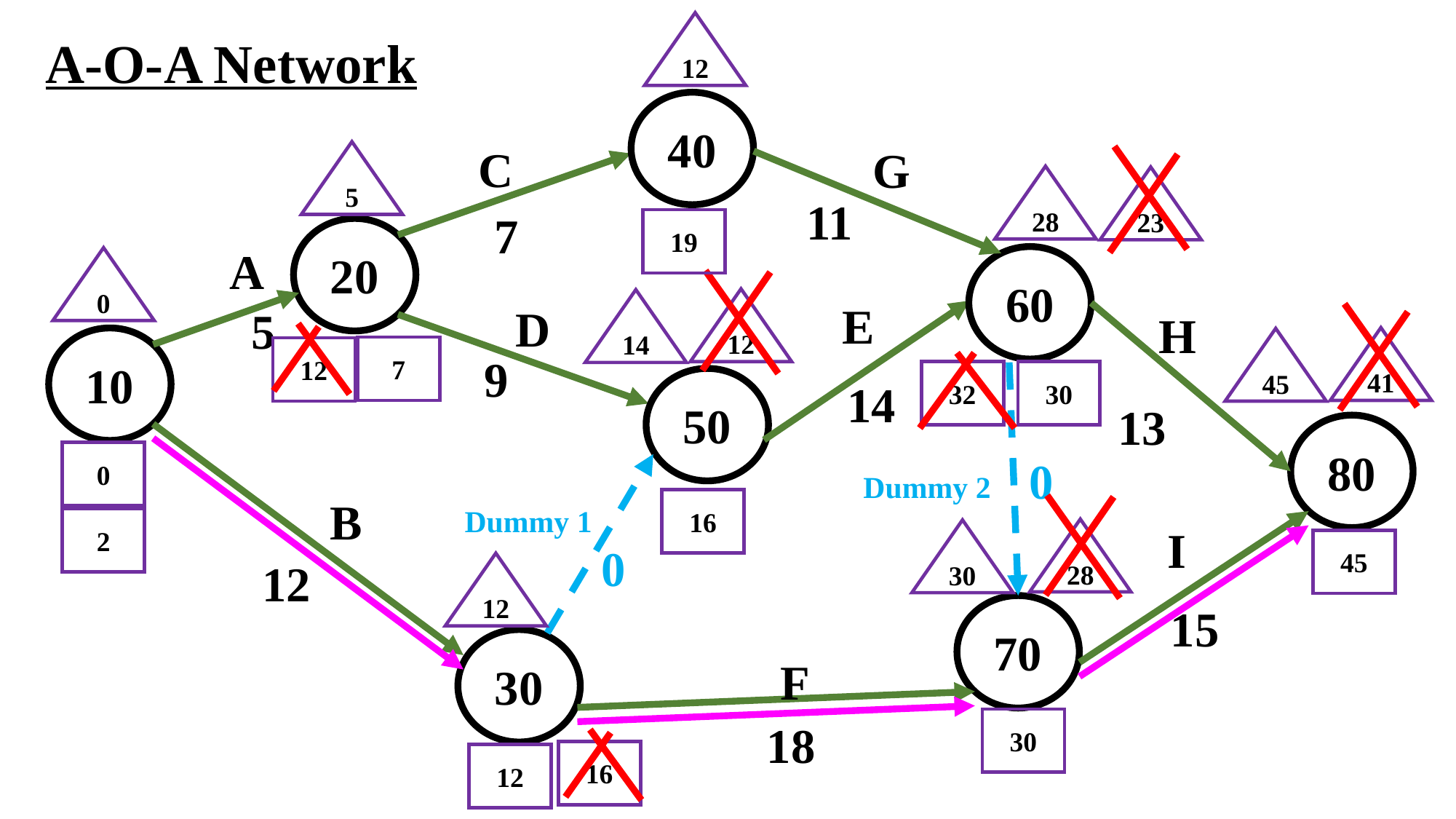

12
A-O-A Network
40
C
G
5
28
23
11
7
19
20
A
60
0
12
14
E
D
5
H
41
10
45
7
12
9
30
32
50
14
13
80
0
0
Dummy 2
B
16
Dummy 1
2
I
28
30
45
0
12
12
15
70
30
F
30
18
16
12